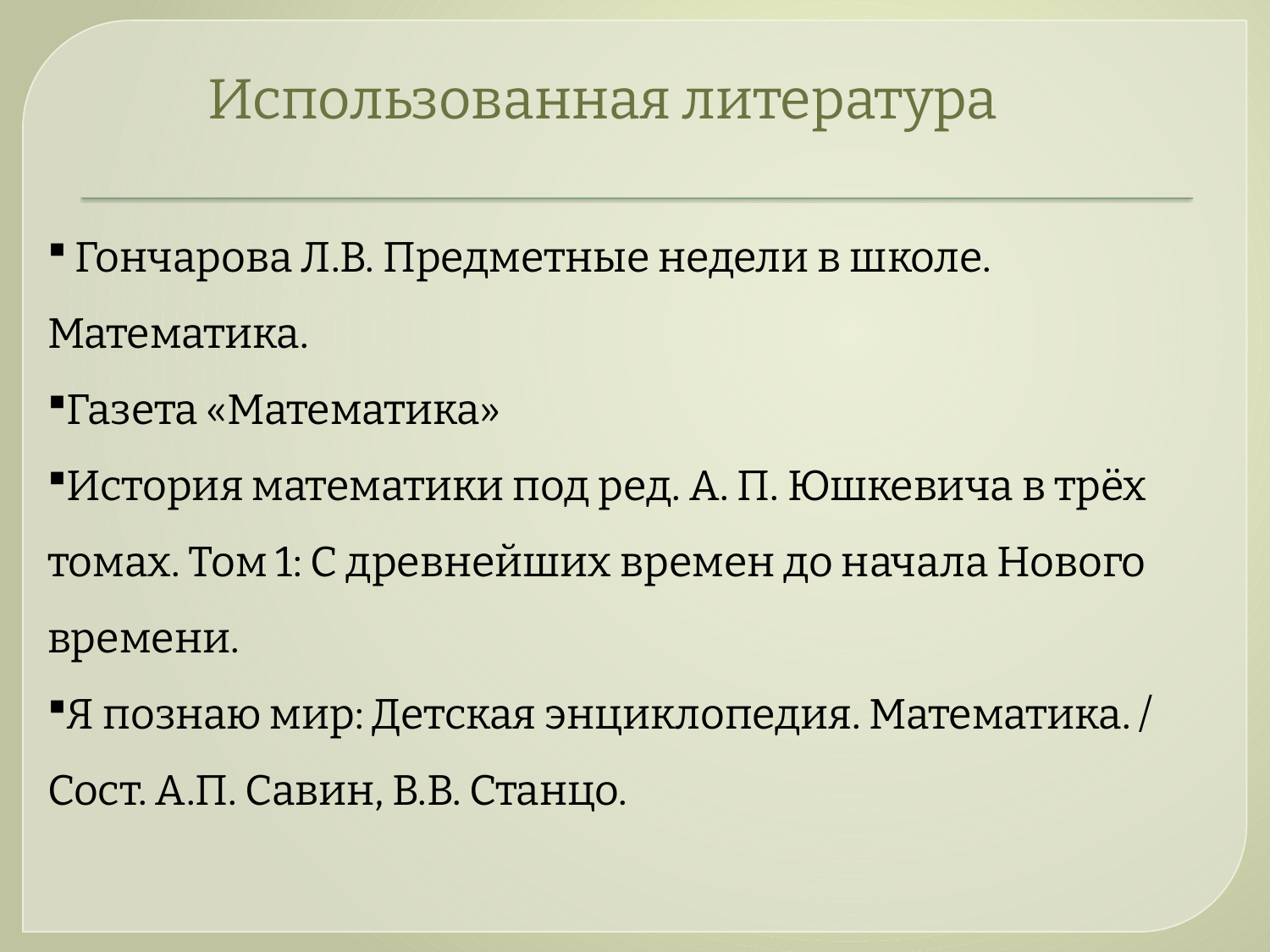

# Использованная литература

 Гончарова Л.В. Предметные недели в школе. Математика.
Газета «Математика»
История математики под ред. А. П. Юшкевича в трёх томах. Том 1: С древнейших времен до начала Нового времени.
Я познаю мир: Детская энциклопедия. Математика. / Сост. А.П. Савин, В.В. Станцо.